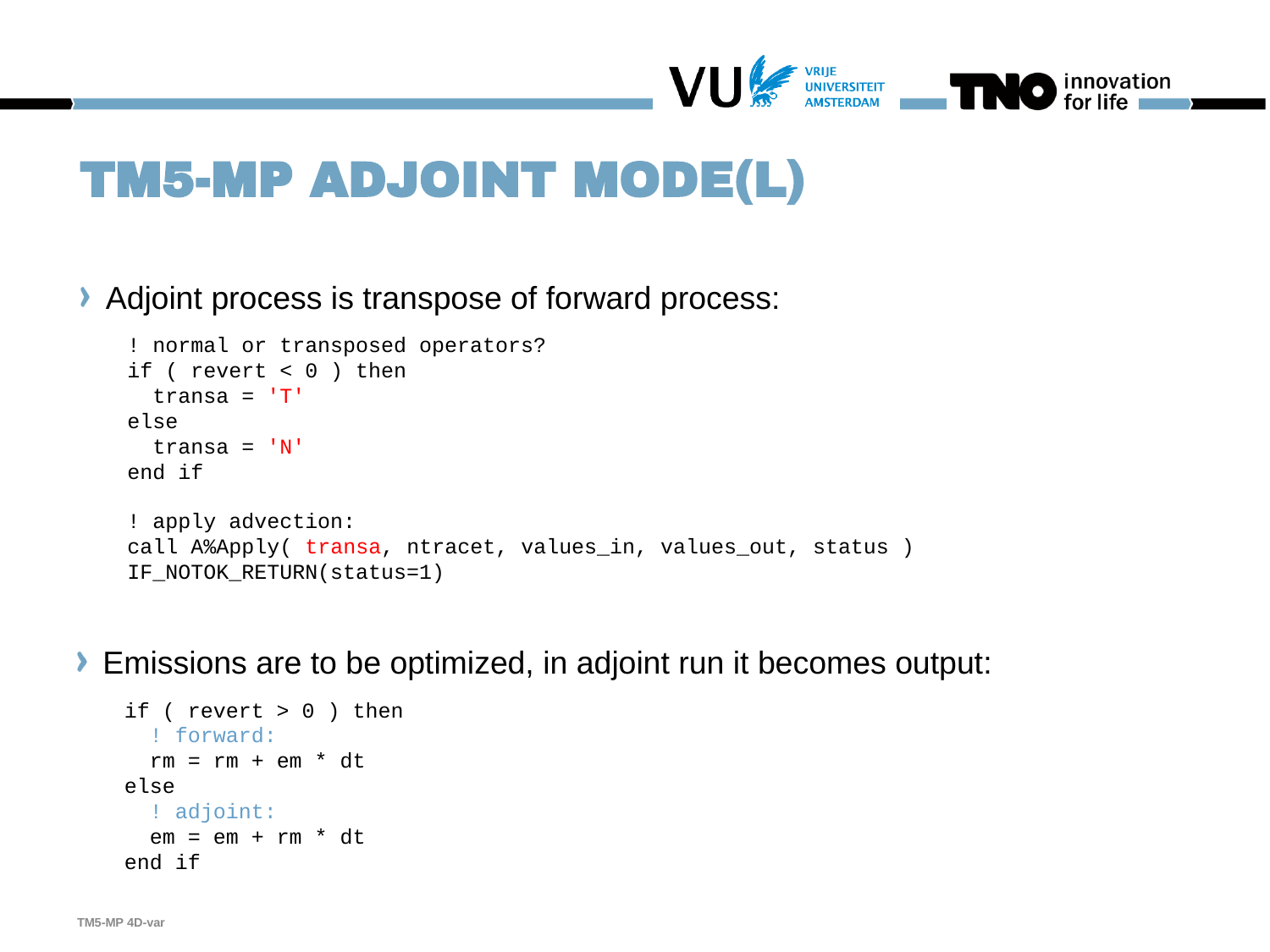

# TM5-MP Adjoint Mode(L)
Adjoint process is transpose of forward process:
! normal or transposed operators?
if ( revert < 0 ) then
  transa = 'T'
else
  transa = 'N'
end if
! apply advection:
call A%Apply( transa, ntracet, values_in, values_out, status )
IF_NOTOK_RETURN(status=1)
Emissions are to be optimized, in adjoint run it becomes output:
if ( revert > 0 ) then
  ! forward:
  rm = rm + em * dt
else
  ! adjoint:
  em = em + rm * dt
end if
TM5-MP 4D-var